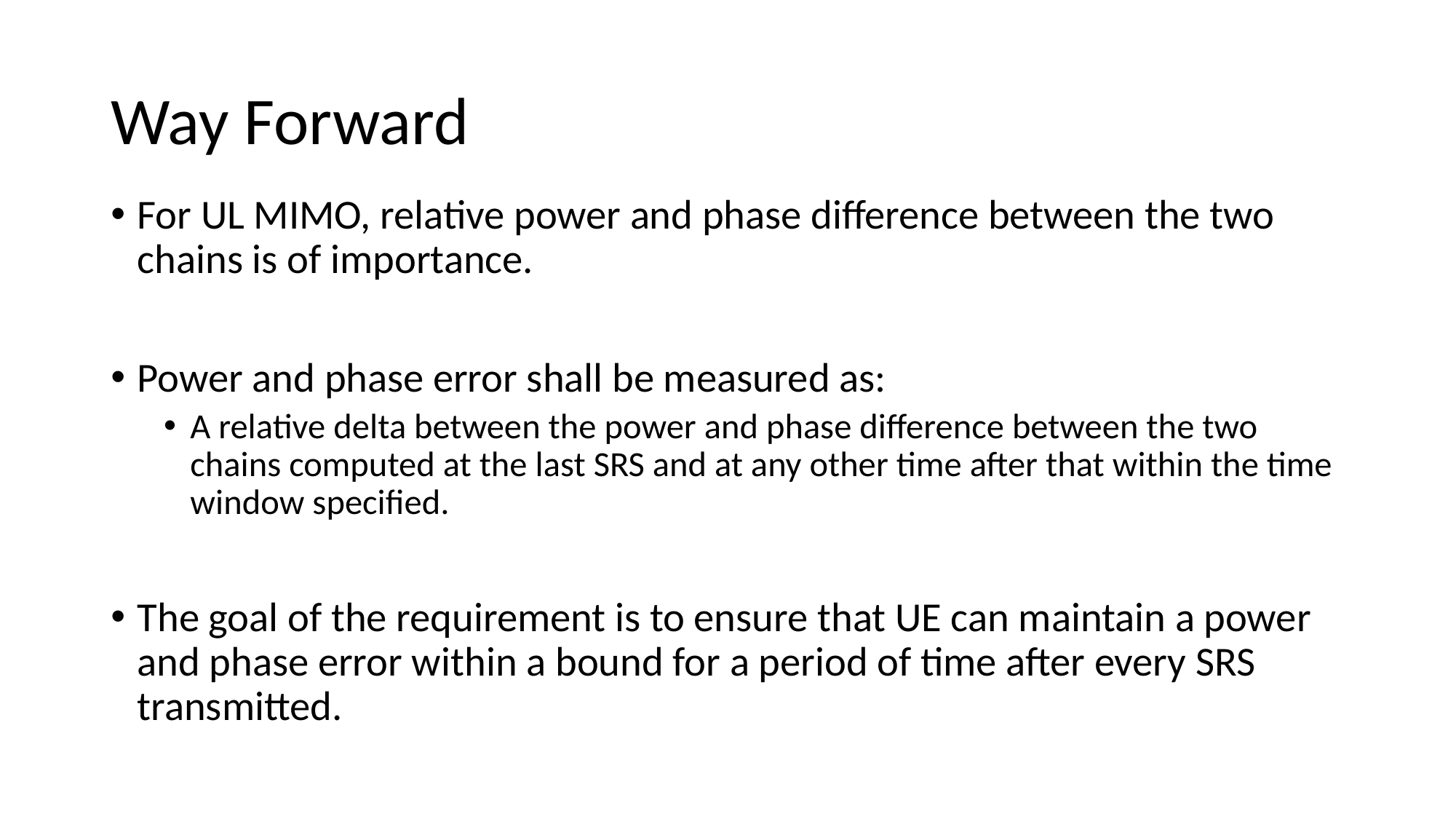

# Way Forward
For UL MIMO, relative power and phase difference between the two chains is of importance.

Power and phase error shall be measured as:
A relative delta between the power and phase difference between the two chains computed at the last SRS and at any other time after that within the time window specified.

The goal of the requirement is to ensure that UE can maintain a power and phase error within a bound for a period of time after every SRS transmitted.